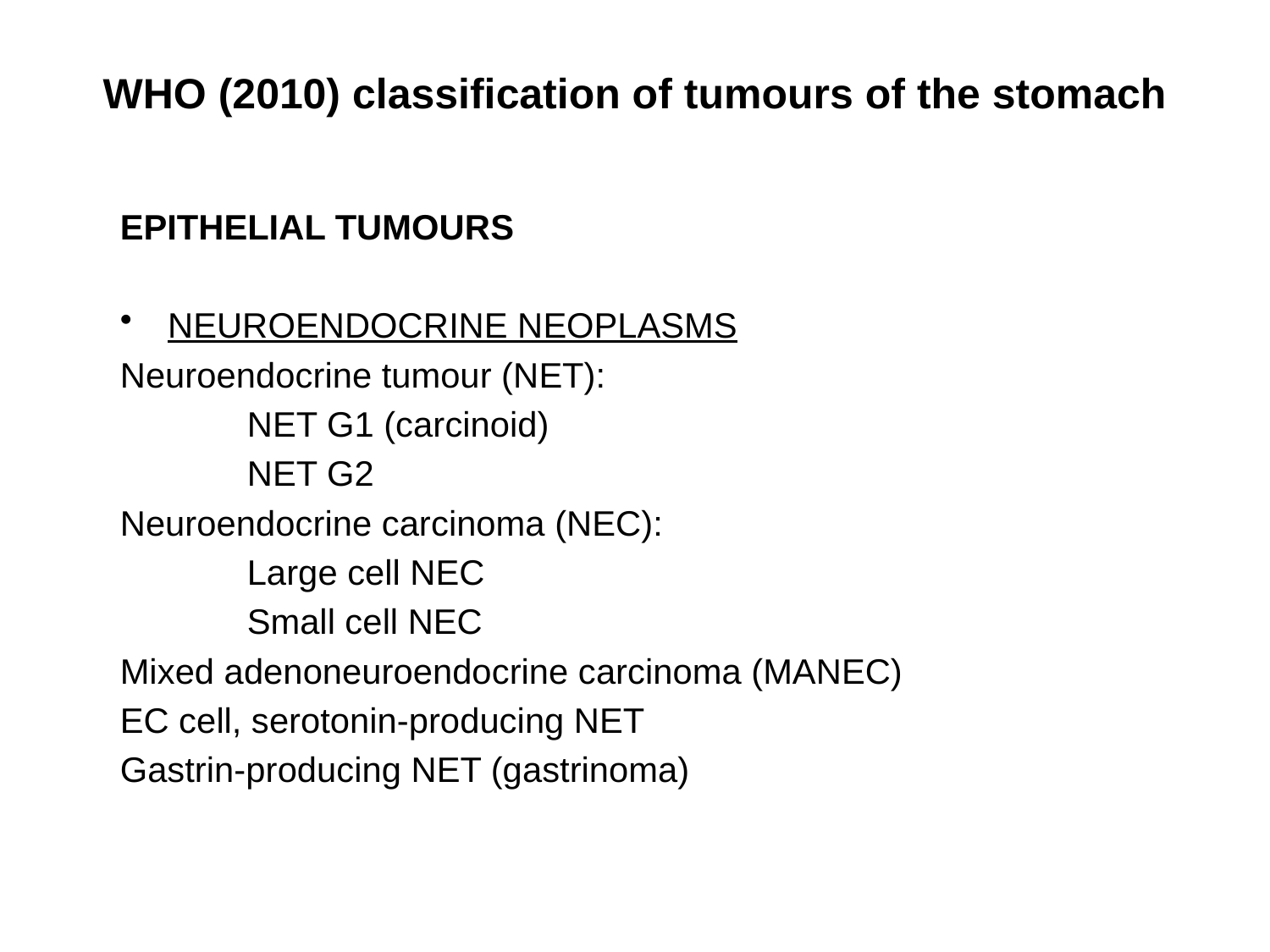

# WHO (2010) classification of tumours of the stomach
EPITHELIAL TUMOURS

NEUROENDOCRINE NEOPLASMS
Neuroendocrine tumour (NET):
	NET G1 (carcinoid)
	NET G2
Neuroendocrine carcinoma (NEC):
	Large cell NEC
	Small cell NEC
Mixed adenoneuroendocrine carcinoma (MANEC)
EC cell, serotonin-producing NET
Gastrin-producing NET (gastrinoma)